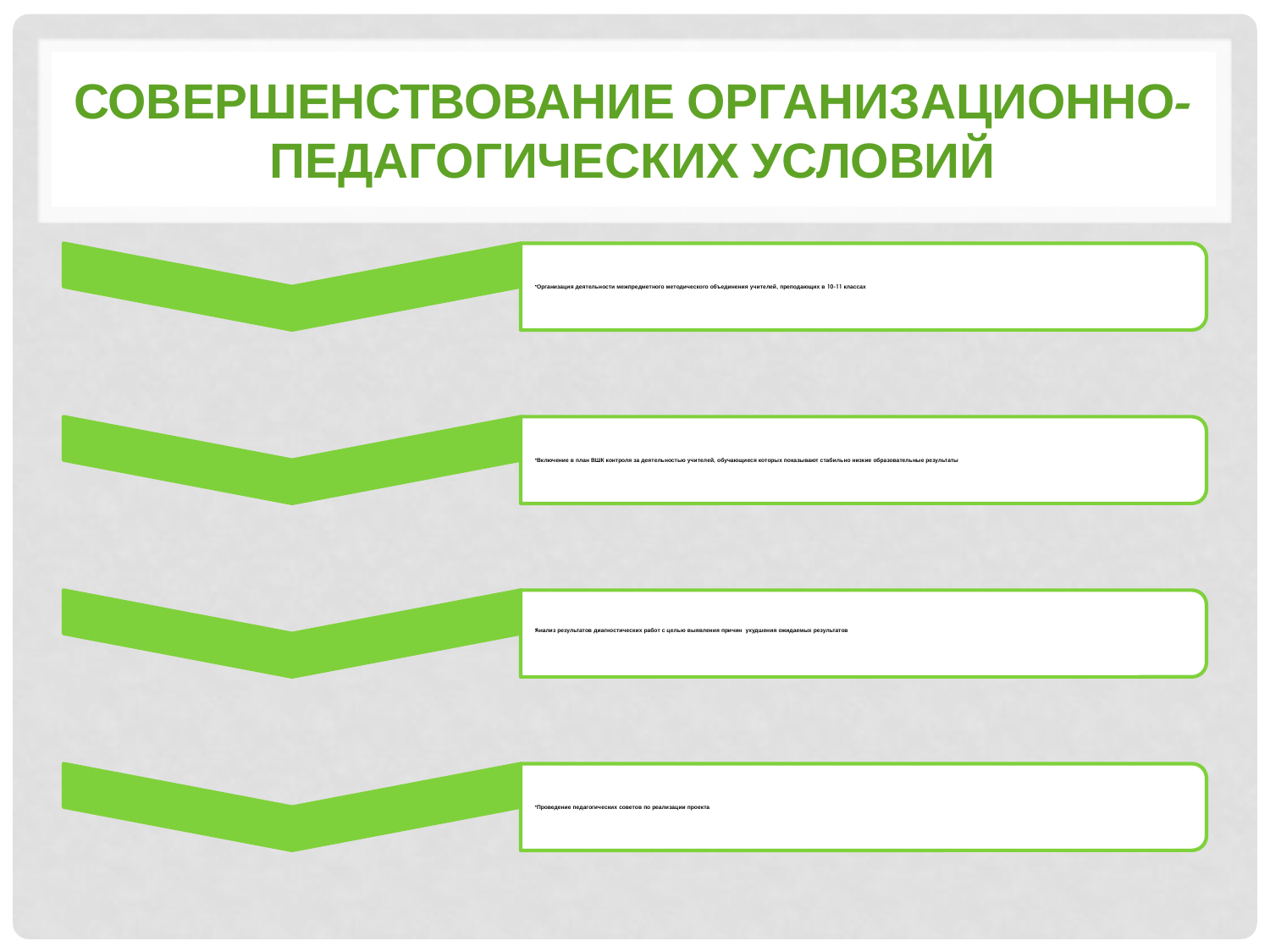

# Совершенствование организационно-педагогических условий
Организация деятельности межпредметного методического объединения учителей, преподающих в 10-11 классах
Включение в план ВШК контроля за деятельностью учителей, обучающиеся которых показывают стабильно низкие образовательные результаты
Анализ результатов диагностических работ с целью выявления причин  ухудшения ожидаемых результатов
Проведение педагогических советов по реализации проекта